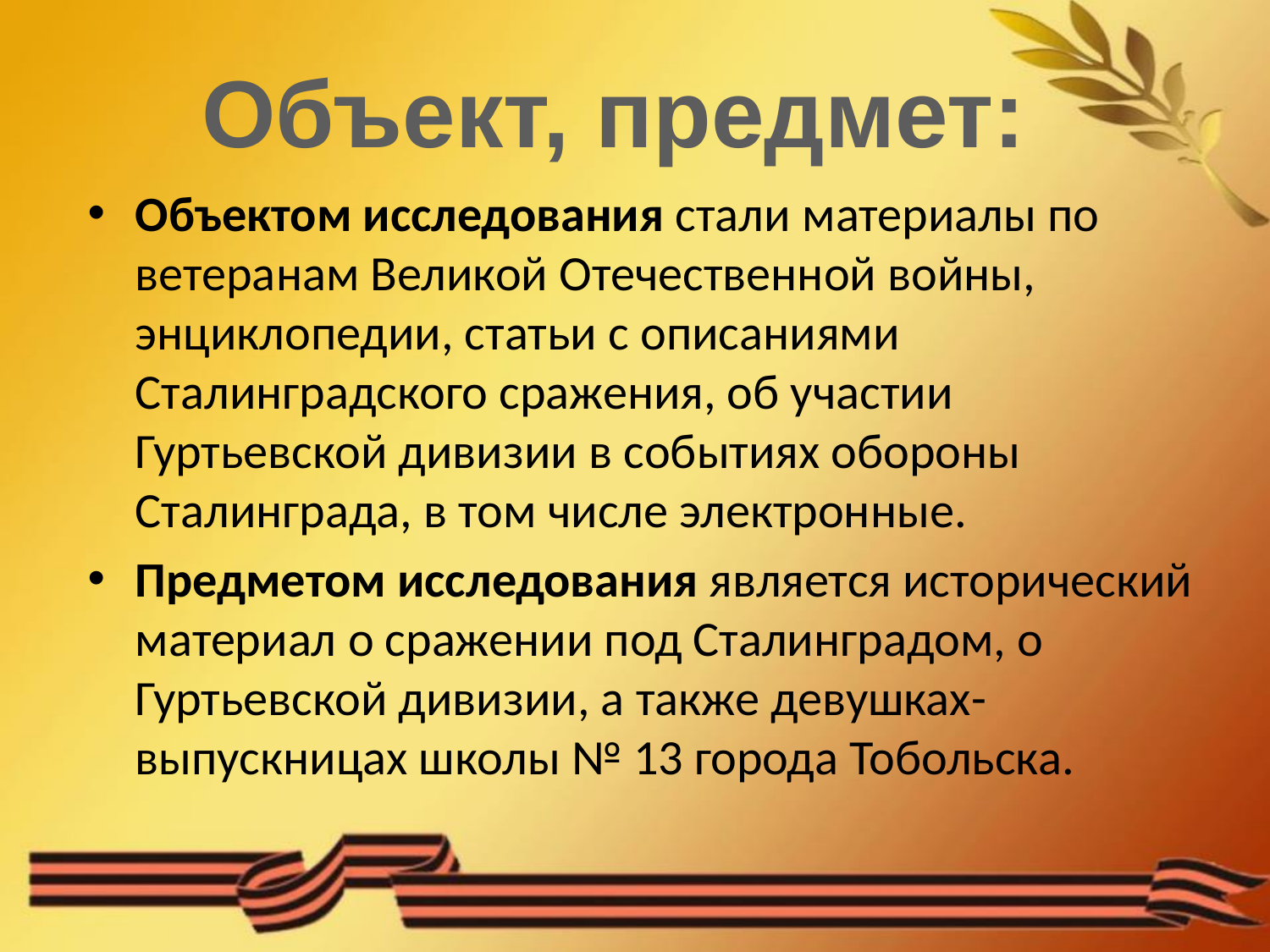

#
Объект, предмет:
Объектом исследования стали материалы по ветеранам Великой Отечественной войны, энциклопедии, статьи с описаниями Сталинградского сражения, об участии Гуртьевской дивизии в событиях обороны Сталинграда, в том числе электронные.
Предметом исследования является исторический материал о сражении под Сталинградом, о Гуртьевской дивизии, а также девушках-выпускницах школы № 13 города Тобольска.